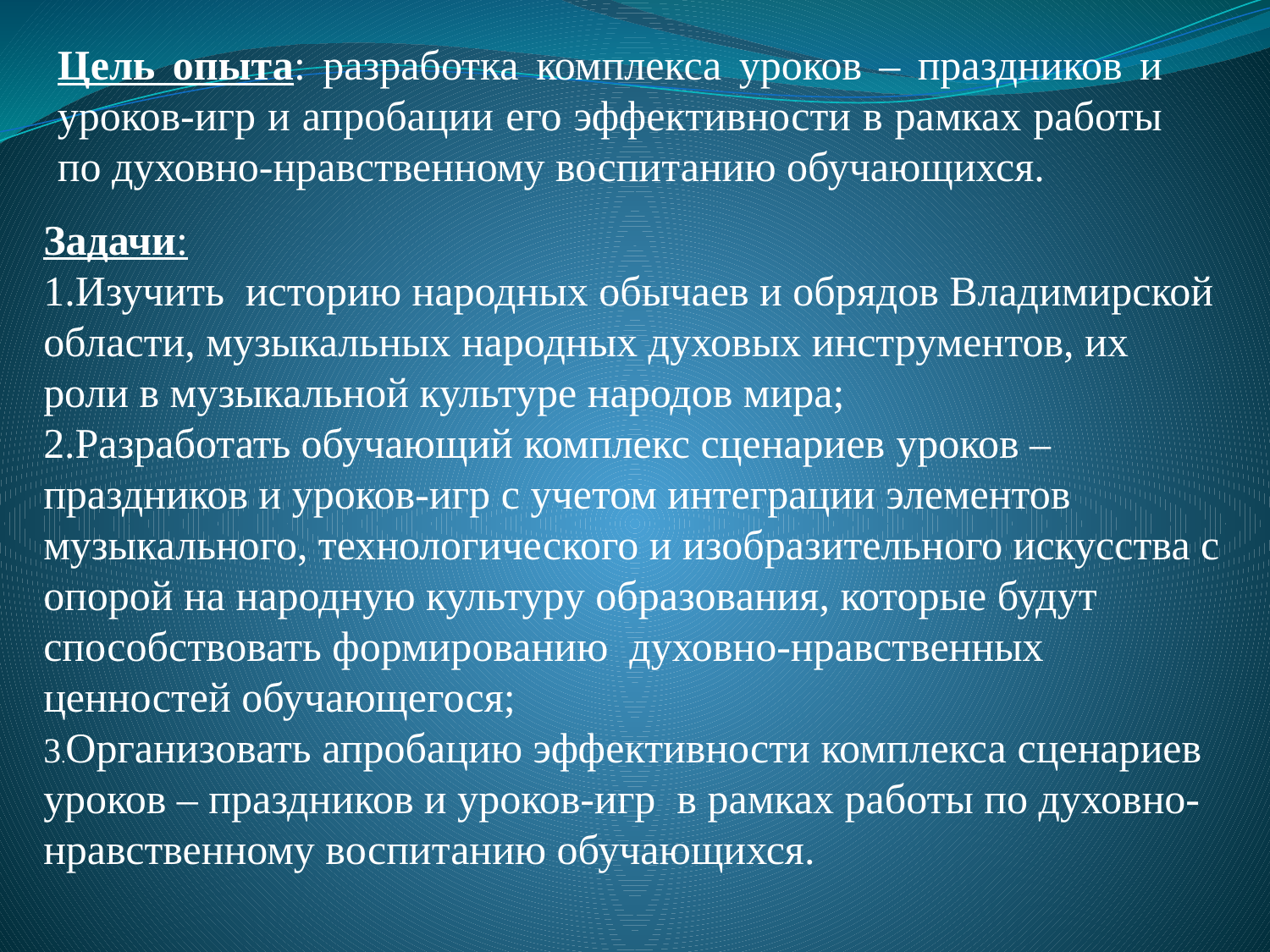

Цель опыта: разработка комплекса уроков – праздников и уроков-игр и апробации его эффективности в рамках работы по духовно-нравственному воспитанию обучающихся.
Задачи:
Изучить  историю народных обычаев и обрядов Владимирской области, музыкальных народных духовых инструментов, их роли в музыкальной культуре народов мира;
2.Разработать обучающий комплекс сценариев уроков – праздников и уроков-игр с учетом интеграции элементов музыкального, технологического и изобразительного искусства с опорой на народную культуру образования, которые будут способствовать формированию  духовно-нравственных ценностей обучающегося;
3.Организовать апробацию эффективности комплекса сценариев уроков – праздников и уроков-игр  в рамках работы по духовно-нравственному воспитанию обучающихся.